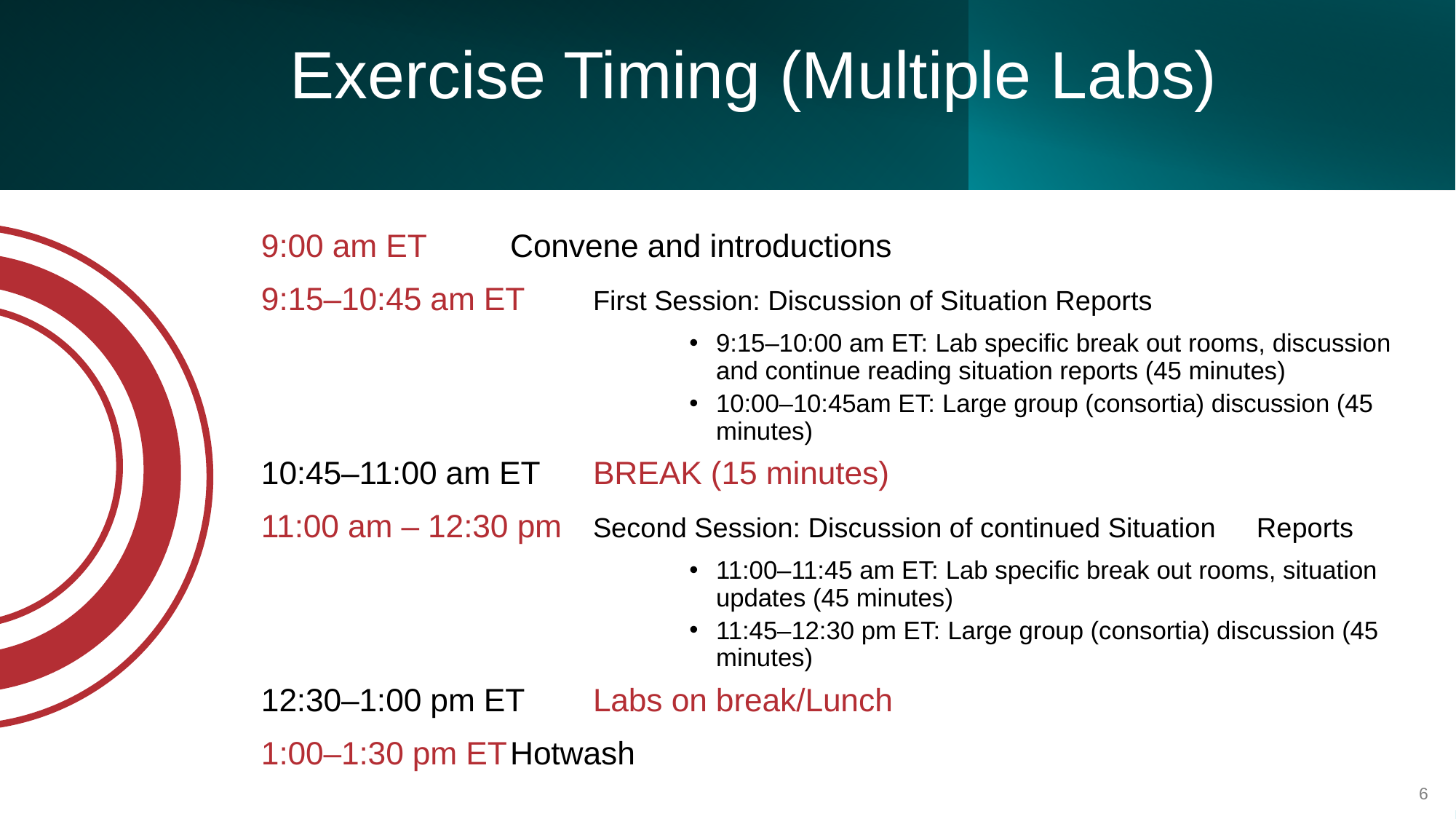

# Exercise Timing (Multiple Labs)
9:00 am ET			Convene and introductions
9:15–10:45 am ET		First Session: Discussion of Situation Reports
9:15–10:00 am ET: Lab specific break out rooms, discussion and continue reading situation reports (45 minutes)
10:00–10:45am ET: Large group (consortia) discussion (45 minutes)
10:45–11:00 am ET		BREAK (15 minutes)
11:00 am – 12:30 pm		Second Session: Discussion of continued Situation 					Reports
11:00–11:45 am ET: Lab specific break out rooms, situation updates (45 minutes)
11:45–12:30 pm ET: Large group (consortia) discussion (45 minutes)
12:30–1:00 pm ET		Labs on break/Lunch
1:00–1:30 pm ET		Hotwash

6